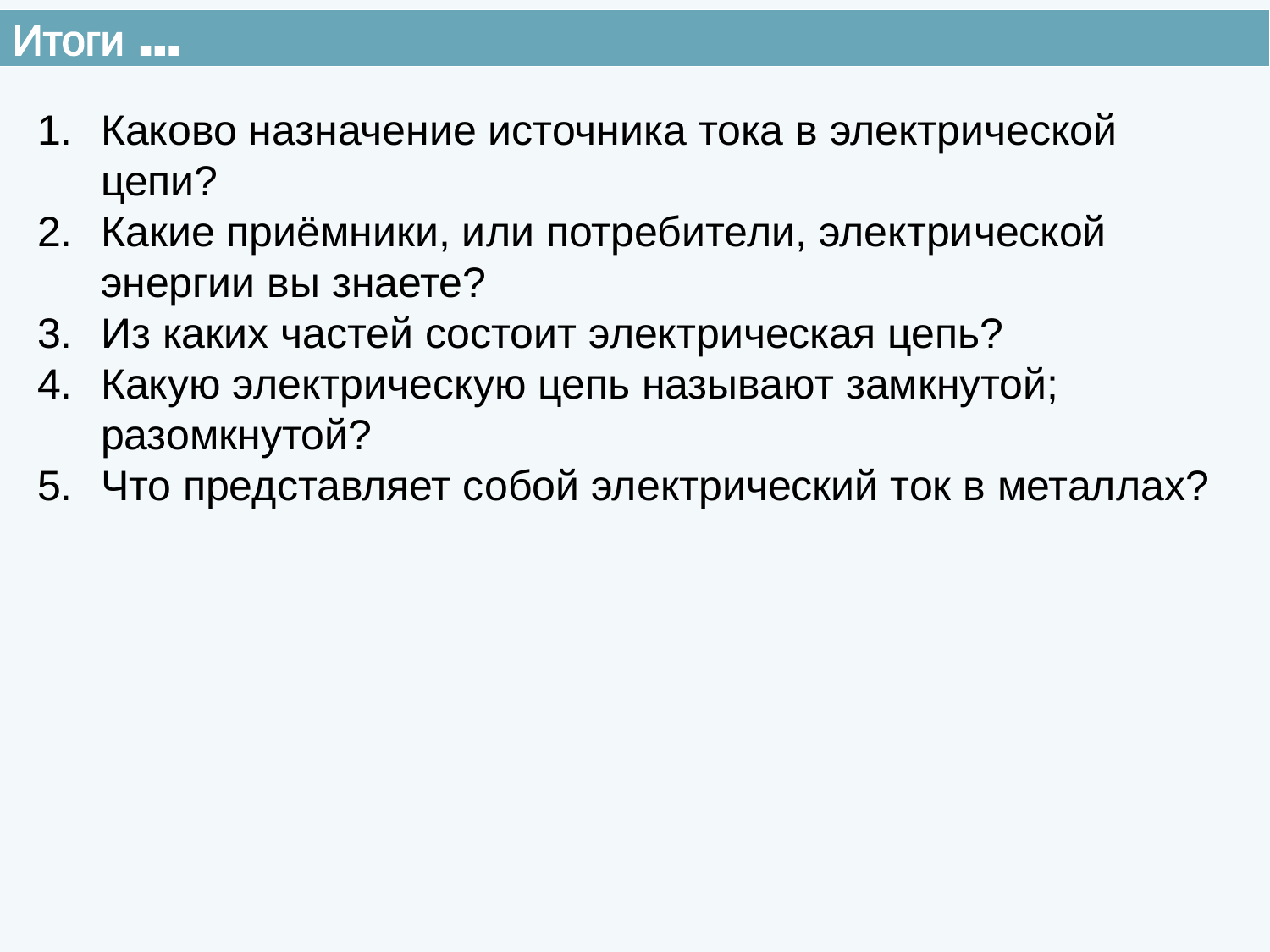

Итоги …
Каково назначение источника тока в электрической цепи?
Ка­кие приёмники, или потребители, электрической энергии вы знаете?
Из каких частей состоит электрическая цепь?
Какую электриче­скую цепь называют замкнутой; разомкнутой?
Что представляет собой электрический ток в металлах?